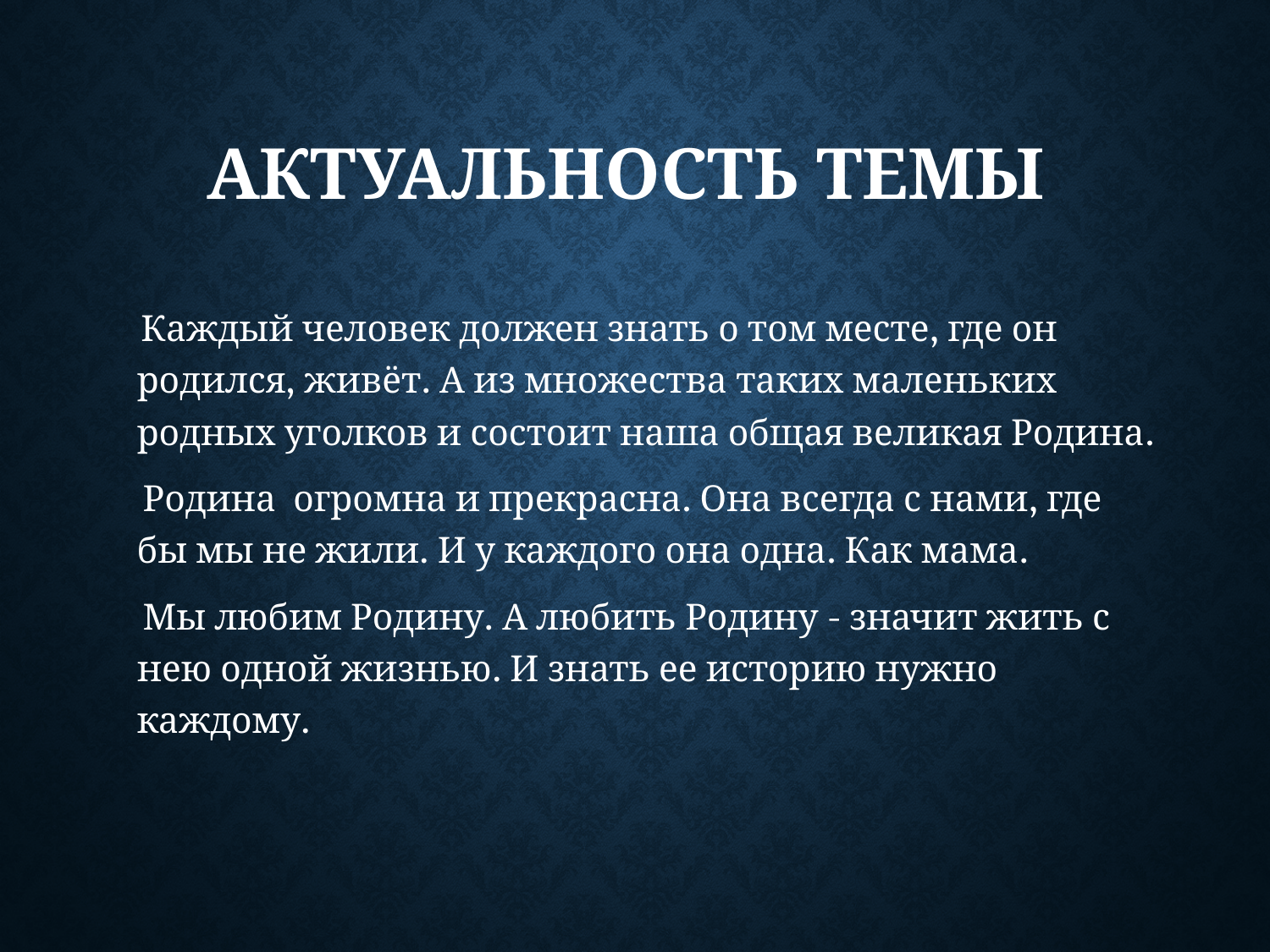

# АКТУАЛЬНОСТЬ ТЕМЫ
    Каждый человек должен знать о том месте, где он родился, живёт. А из множества таких маленьких родных уголков и состоит наша общая великая Родина.
    Родина  огромна и прекрасна. Она всегда с нами, где бы мы не жили. И у каждого она одна. Как мама.
    Мы любим Родину. А любить Родину - значит жить с нею одной жизнью. И знать ее историю нужно каждому.